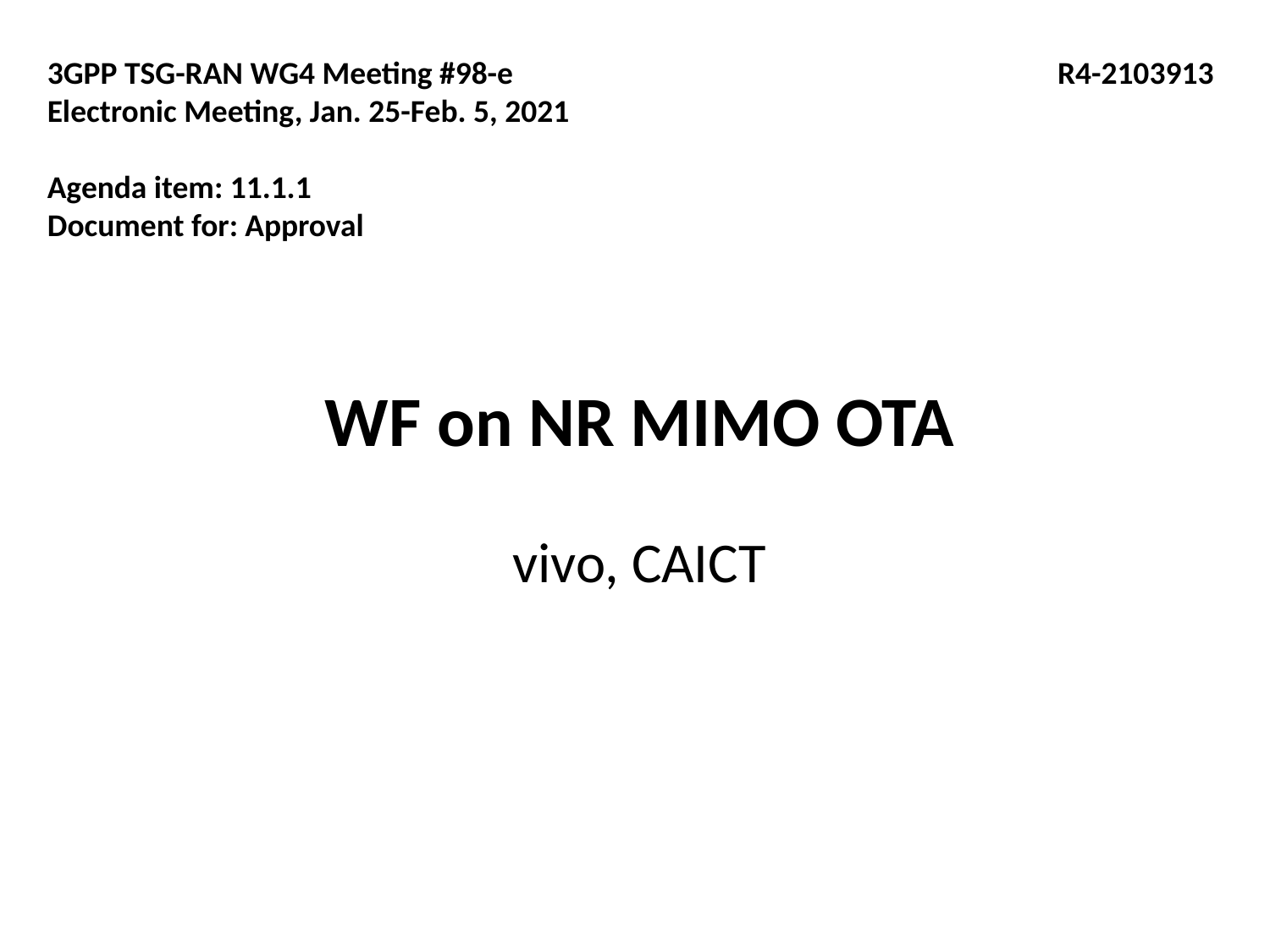

3GPP TSG-RAN WG4 Meeting #98-e	                                                                      R4-2103913
Electronic Meeting, Jan. 25-Feb. 5, 2021

Agenda item: 11.1.1
Document for: Approval

# WF on NR MIMO OTA
vivo, CAICT